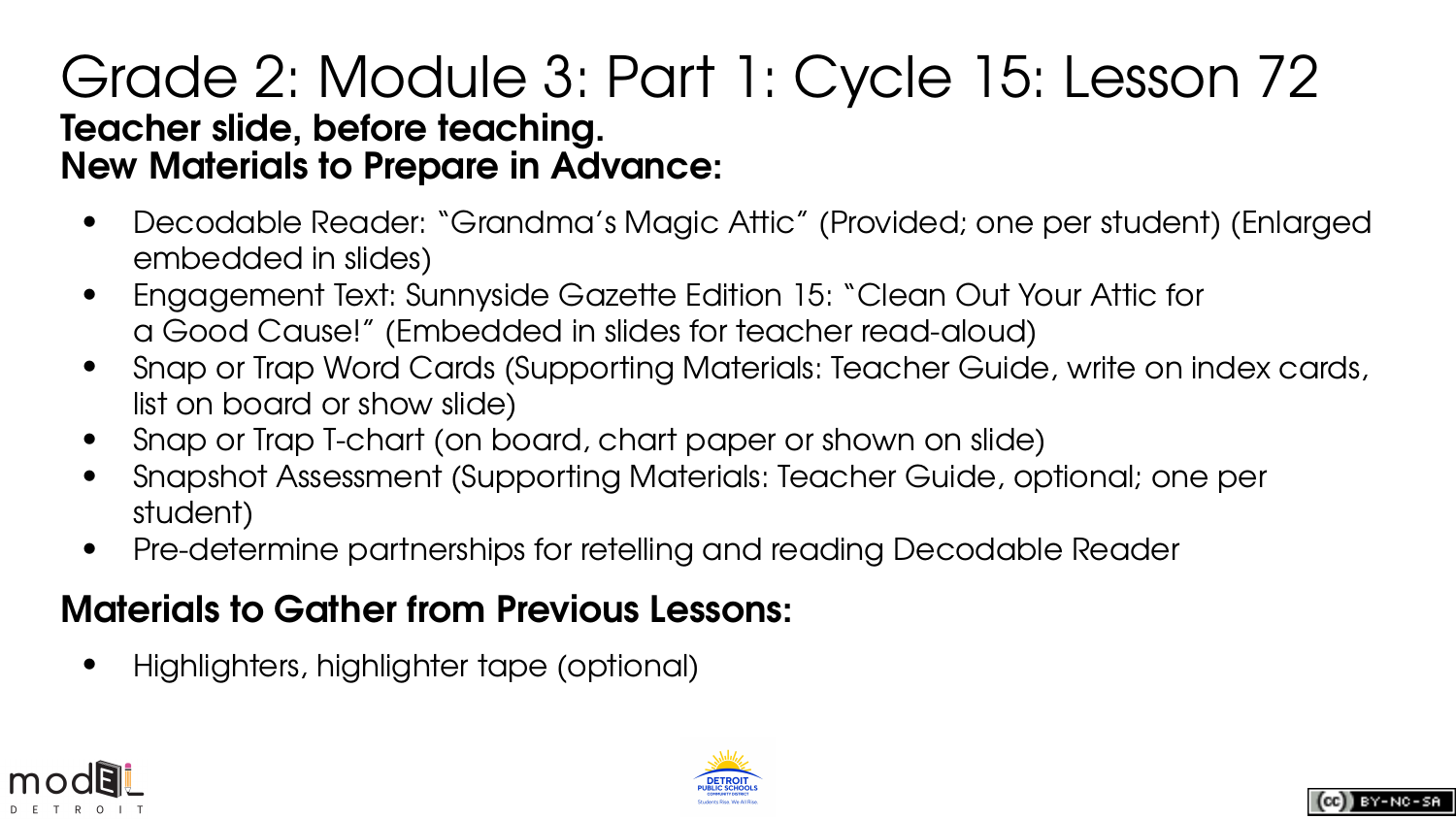

# Grade 2: Module 3: Part 1: Cycle 15: Lesson 72
Teacher slide, before teaching.
New Materials to Prepare in Advance:
Decodable Reader: “Grandma’s Magic Attic” (Provided; one per student) (Enlarged embedded in slides)
Engagement Text: Sunnyside Gazette Edition 15: “Clean Out Your Attic for
a Good Cause!” (Embedded in slides for teacher read-aloud)
Snap or Trap Word Cards (Supporting Materials: Teacher Guide, write on index cards, list on board or show slide)
Snap or Trap T-chart (on board, chart paper or shown on slide)
Snapshot Assessment (Supporting Materials: Teacher Guide, optional; one per student)
Pre-determine partnerships for retelling and reading Decodable Reader
Materials to Gather from Previous Lessons:
Highlighters, highlighter tape (optional)